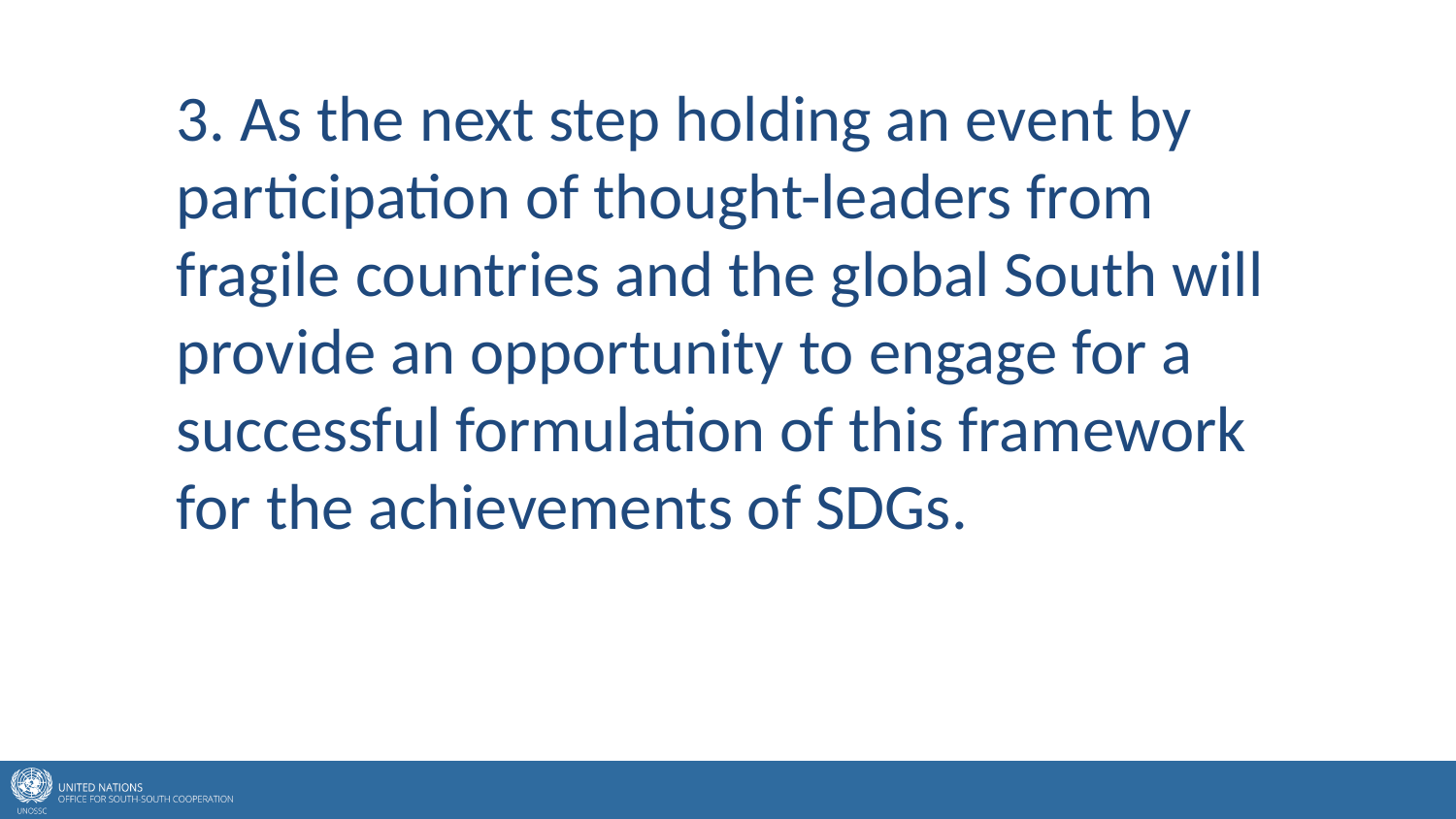

3. As the next step holding an event by participation of thought-leaders from fragile countries and the global South will provide an opportunity to engage for a successful formulation of this framework for the achievements of SDGs.